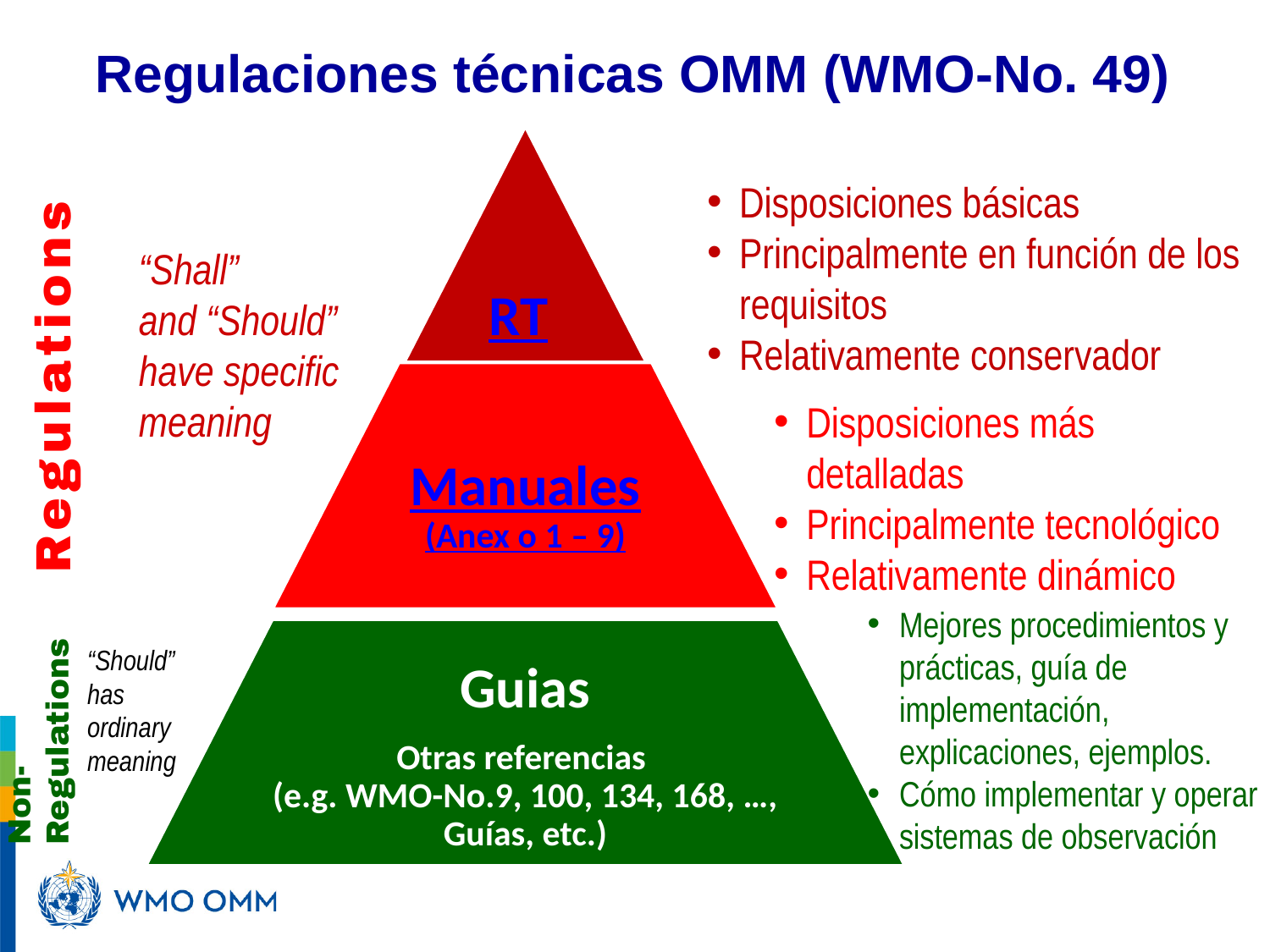

Regulaciones técnicas OMM (WMO-No. 49)

RTs
(Vol. I – IV)
Manuales
(Anex o 1 – 9)
Guias
Otras referencias
(e.g. WMO-No.9, 100, 134, 168, …, Guías, etc.)
Regulations
Disposiciones básicas
Principalmente en función de los requisitos
Relativamente conservador
“Shall”
and “Should”
have specific
meaning
Disposiciones más detalladas
Principalmente tecnológico
Relativamente dinámico
Mejores procedimientos y prácticas, guía de implementación, explicaciones, ejemplos.
Cómo implementar y operar sistemas de observación
Non-Regulations
“Should”
has ordinary
meaning